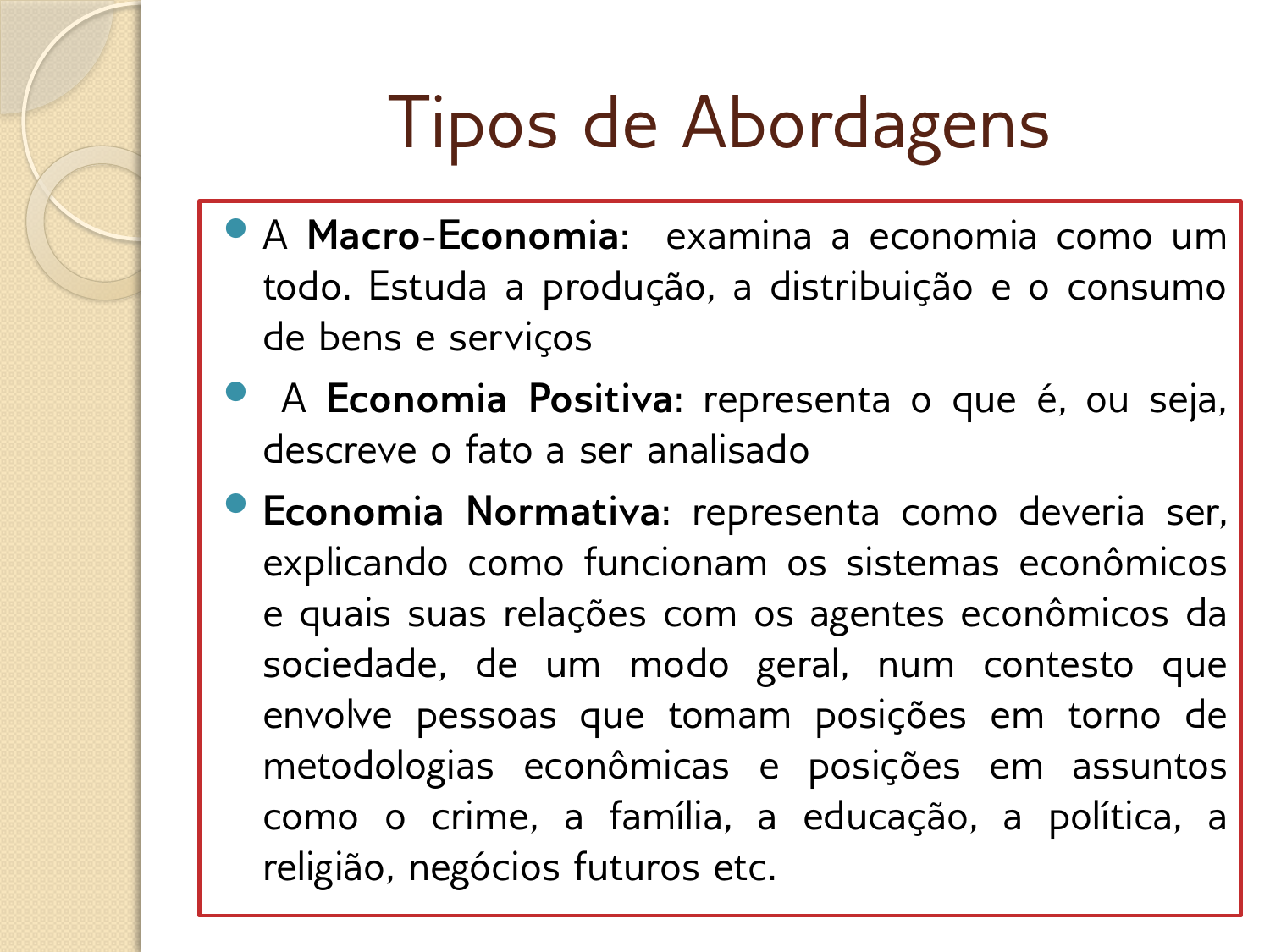

# Tipos de Abordagens
A Macro-Economia:  examina a economia como um todo. Estuda a produção, a distribuição e o consumo de bens e serviços
 A Economia Positiva: representa o que é, ou seja, descreve o fato a ser analisado
Economia Normativa: representa como deveria ser, explicando como funcionam os sistemas econômicos e quais suas relações com os agentes econômicos da sociedade, de um modo geral, num contesto que envolve pessoas que tomam posições em torno de metodologias econômicas e posições em assuntos como o crime, a família, a educação, a política, a religião, negócios futuros etc.